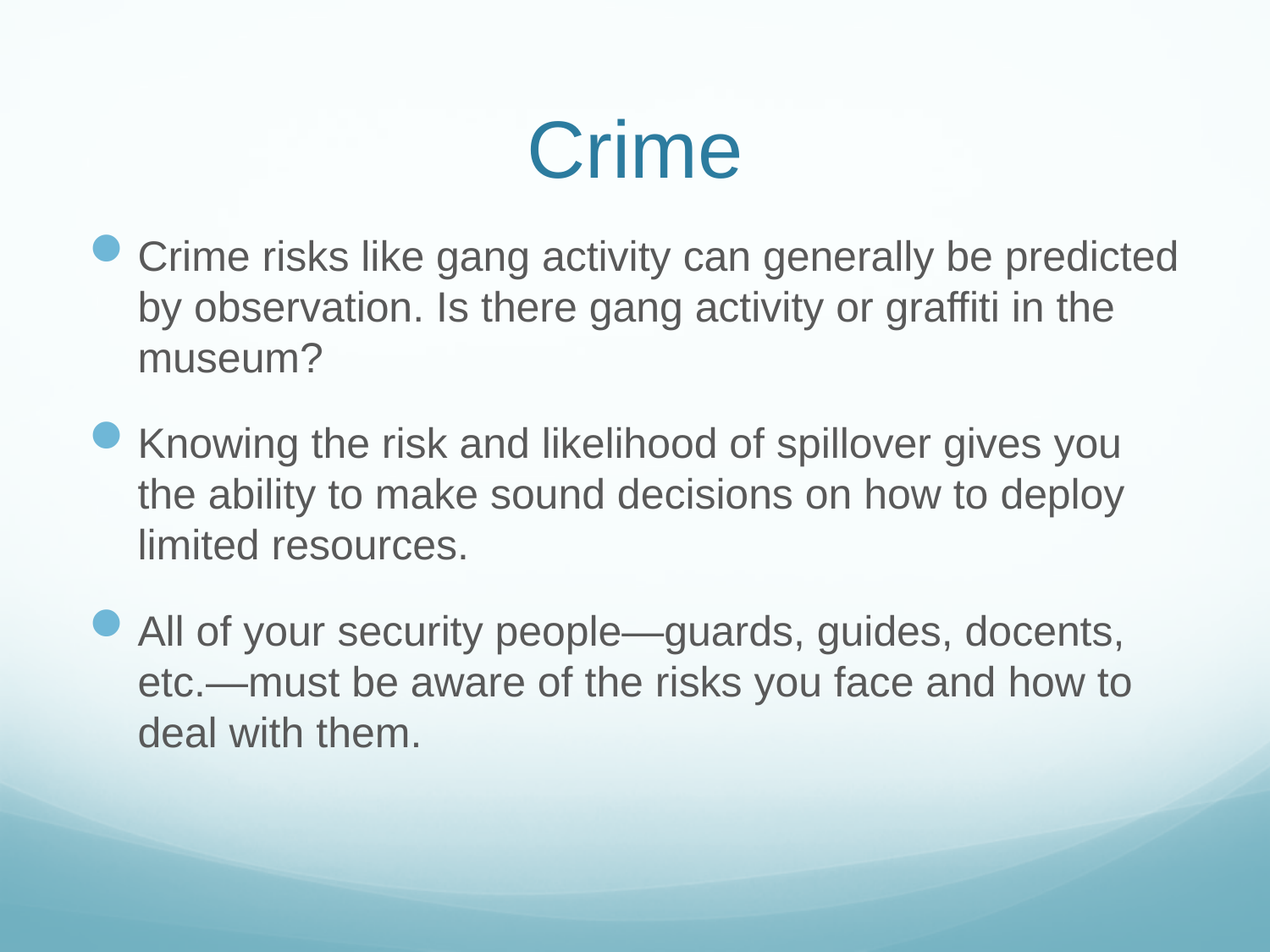

# Crime
Crime risks like gang activity can generally be predicted by observation. Is there gang activity or graffiti in the museum?
Knowing the risk and likelihood of spillover gives you the ability to make sound decisions on how to deploy limited resources.
All of your security people—guards, guides, docents, etc.—must be aware of the risks you face and how to deal with them.